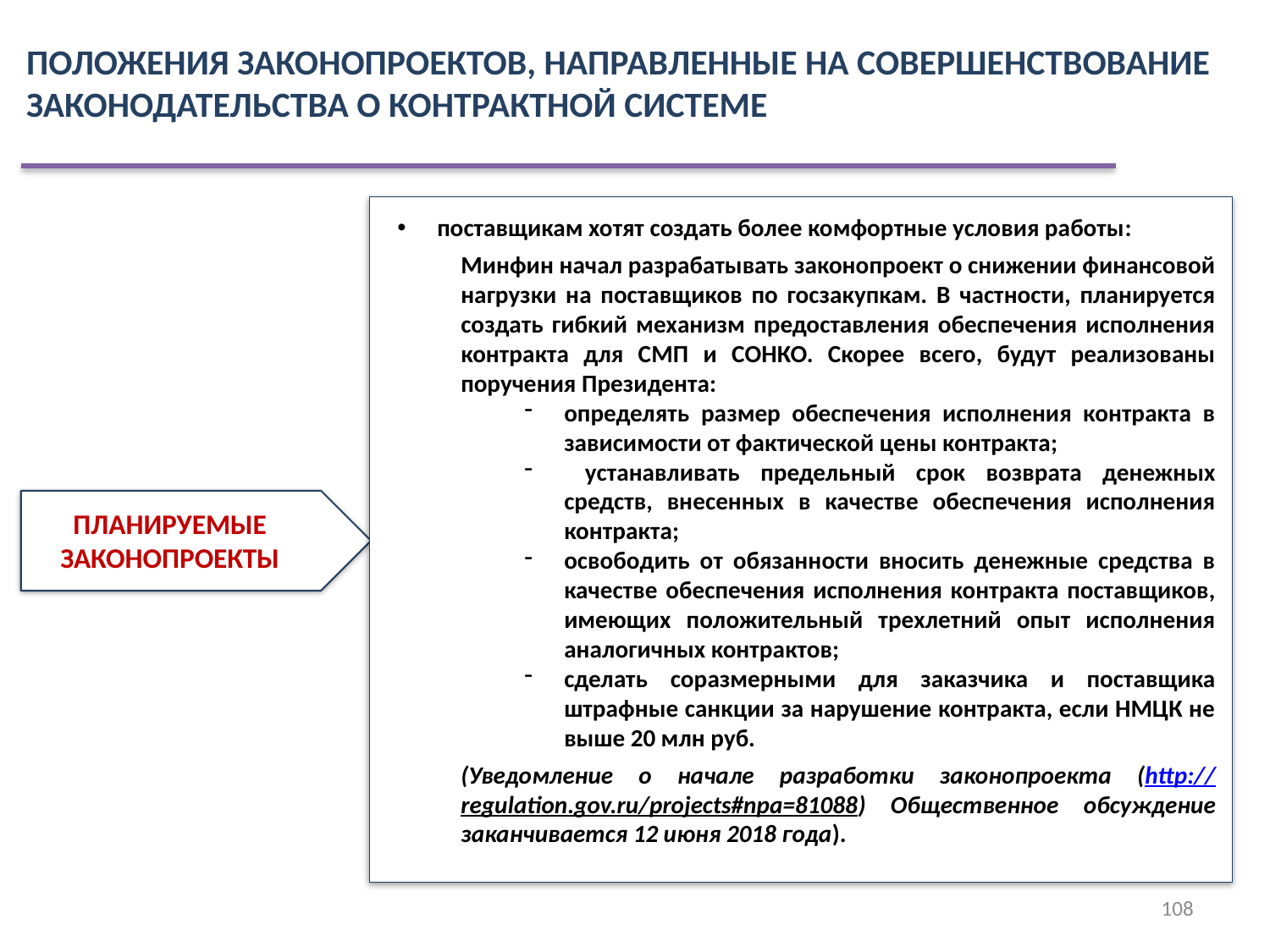

ПОЛОЖЕНИЯ ЗАКОНОПРОЕКТОВ, НАПРАВЛЕННЫЕ НА СОВЕРШЕНСТВОВАНИЕ ЗАКОНОДАТЕЛЬСТВА О КОНТРАКТНОЙ СИСТЕМЕ

поставщикам хотят создать более комфортные условия работы:
Минфин начал разрабатывать законопроект о снижении финансовой нагрузки на поставщиков по госзакупкам. В частности, планируется создать гибкий механизм предоставления обеспечения исполнения контракта для СМП и СОНКО. Скорее всего, будут реализованы поручения Президента:
определять размер обеспечения исполнения контракта в зависимости от фактической цены контракта;
 устанавливать предельный срок возврата денежных средств, внесенных в качестве обеспечения исполнения контракта;
освободить от обязанности вносить денежные средства в качестве обеспечения исполнения контракта поставщиков, имеющих положительный трехлетний опыт исполнения аналогичных контрактов;
сделать соразмерными для заказчика и поставщика штрафные санкции за нарушение контракта, если НМЦК не выше 20 млн руб.
(Уведомление о начале разработки законопроекта (http://regulation.gov.ru/projects#npa=81088) Общественное обсуждение заканчивается 12 июня 2018 года).

ПЛАНИРУЕМЫЕ ЗАКОНОПРОЕКТЫ
108